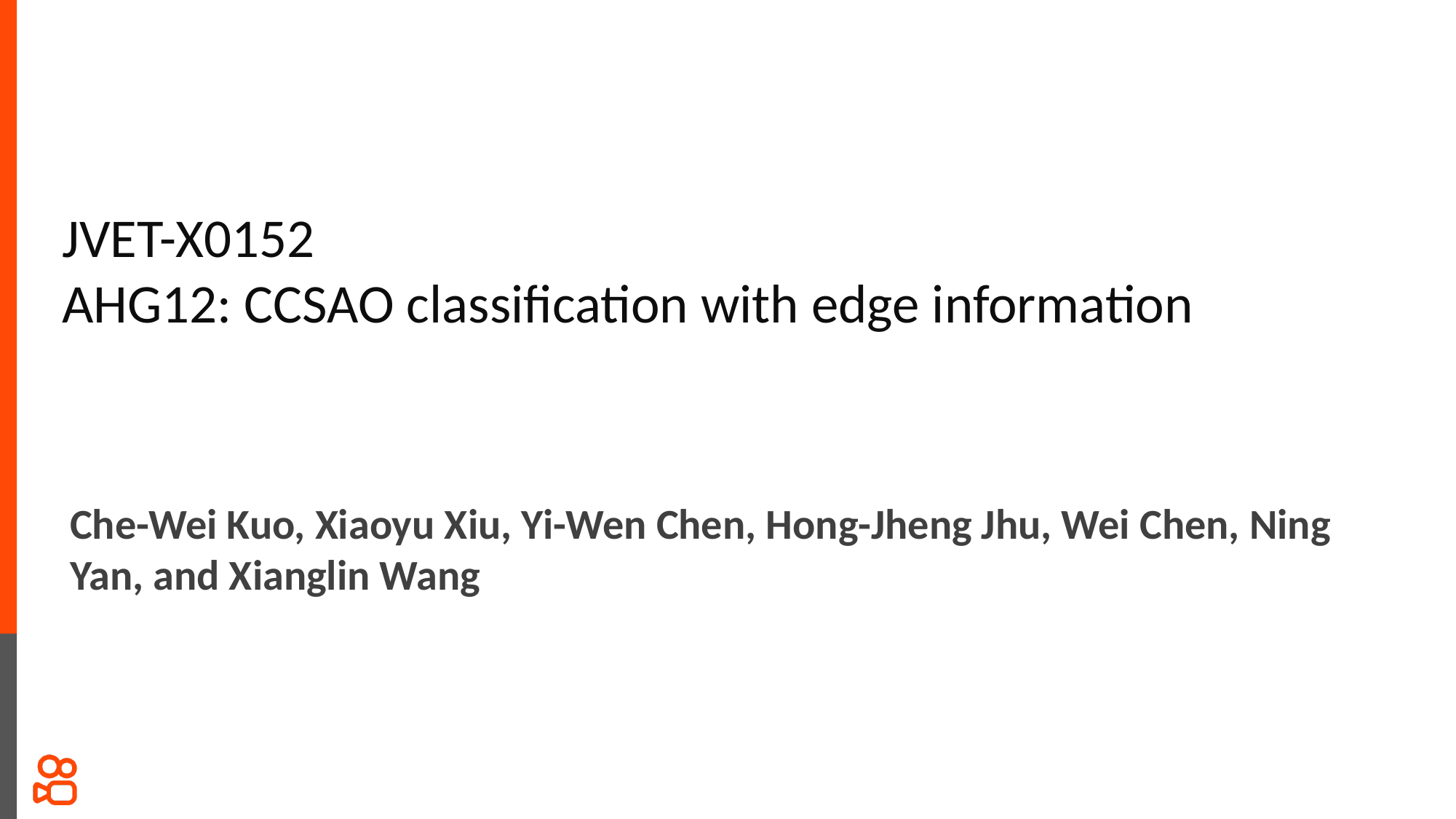

JVET-X0152
AHG12: CCSAO classification with edge information
Che-Wei Kuo, Xiaoyu Xiu, Yi-Wen Chen, Hong-Jheng Jhu, Wei Chen, Ning Yan, and Xianglin Wang